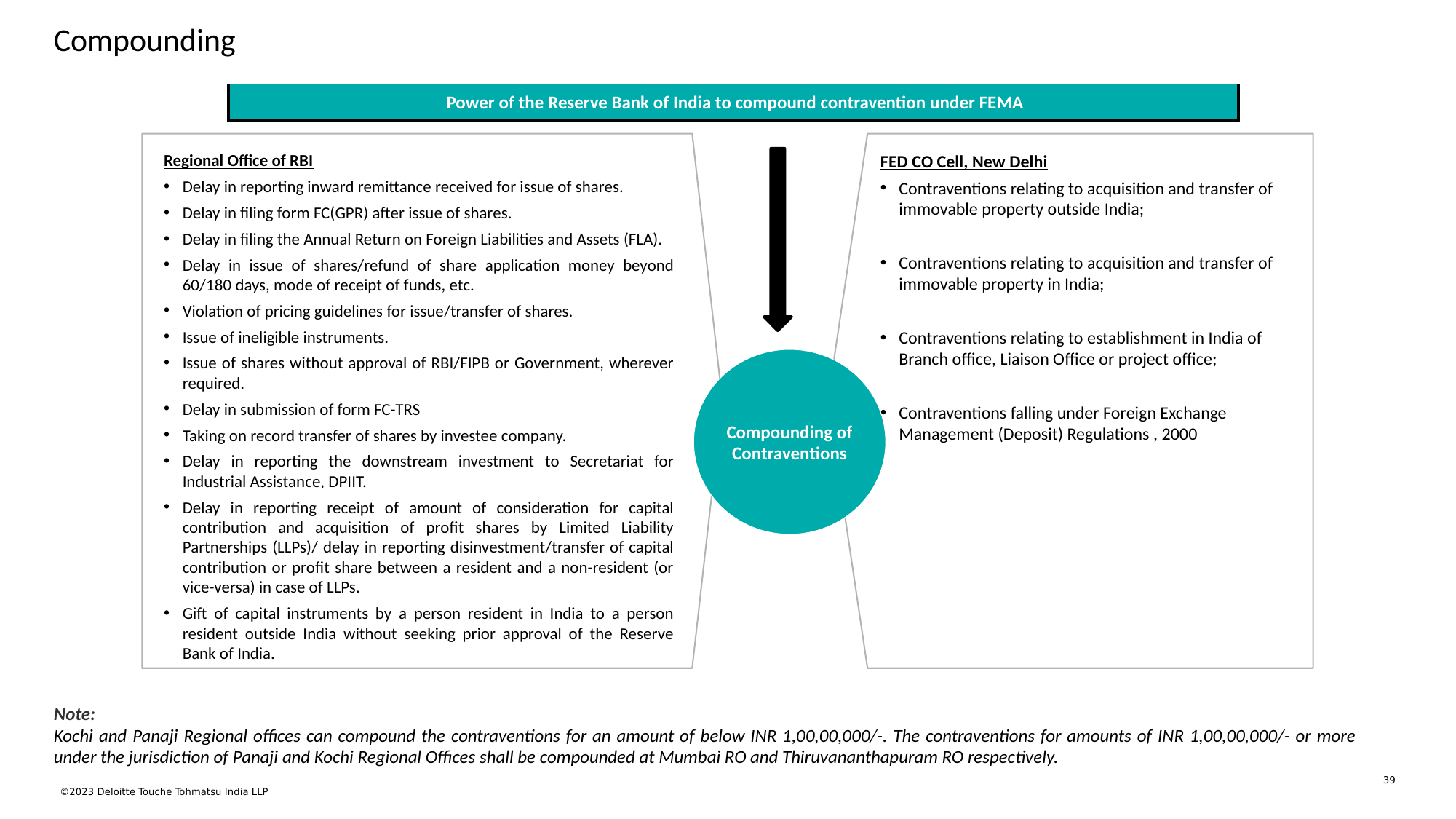

Compounding
 Power of the Reserve Bank of India to compound contravention under FEMA
Regional Office of RBI
Delay in reporting inward remittance received for issue of shares.
Delay in filing form FC(GPR) after issue of shares.
Delay in filing the Annual Return on Foreign Liabilities and Assets (FLA).
Delay in issue of shares/refund of share application money beyond 60/180 days, mode of receipt of funds, etc.
Violation of pricing guidelines for issue/transfer of shares.
Issue of ineligible instruments.
Issue of shares without approval of RBI/FIPB or Government, wherever required.
Delay in submission of form FC-TRS
Taking on record transfer of shares by investee company.
Delay in reporting the downstream investment to Secretariat for Industrial Assistance, DPIIT.
Delay in reporting receipt of amount of consideration for capital contribution and acquisition of profit shares by Limited Liability Partnerships (LLPs)/ delay in reporting disinvestment/transfer of capital contribution or profit share between a resident and a non-resident (or vice-versa) in case of LLPs.
Gift of capital instruments by a person resident in India to a person resident outside India without seeking prior approval of the Reserve Bank of India.

FED CO Cell, New Delhi
Contraventions relating to acquisition and transfer of immovable property outside India;

Contraventions relating to acquisition and transfer of immovable property in India;

Contraventions relating to establishment in India of Branch office, Liaison Office or project office;

Contraventions falling under Foreign Exchange Management (Deposit) Regulations , 2000

Compounding of Contraventions
Note:
Kochi and Panaji Regional offices can compound the contraventions for an amount of below INR 1,00,00,000/-. The contraventions for amounts of INR 1,00,00,000/- or more under the jurisdiction of Panaji and Kochi Regional Offices shall be compounded at Mumbai RO and Thiruvananthapuram RO respectively.